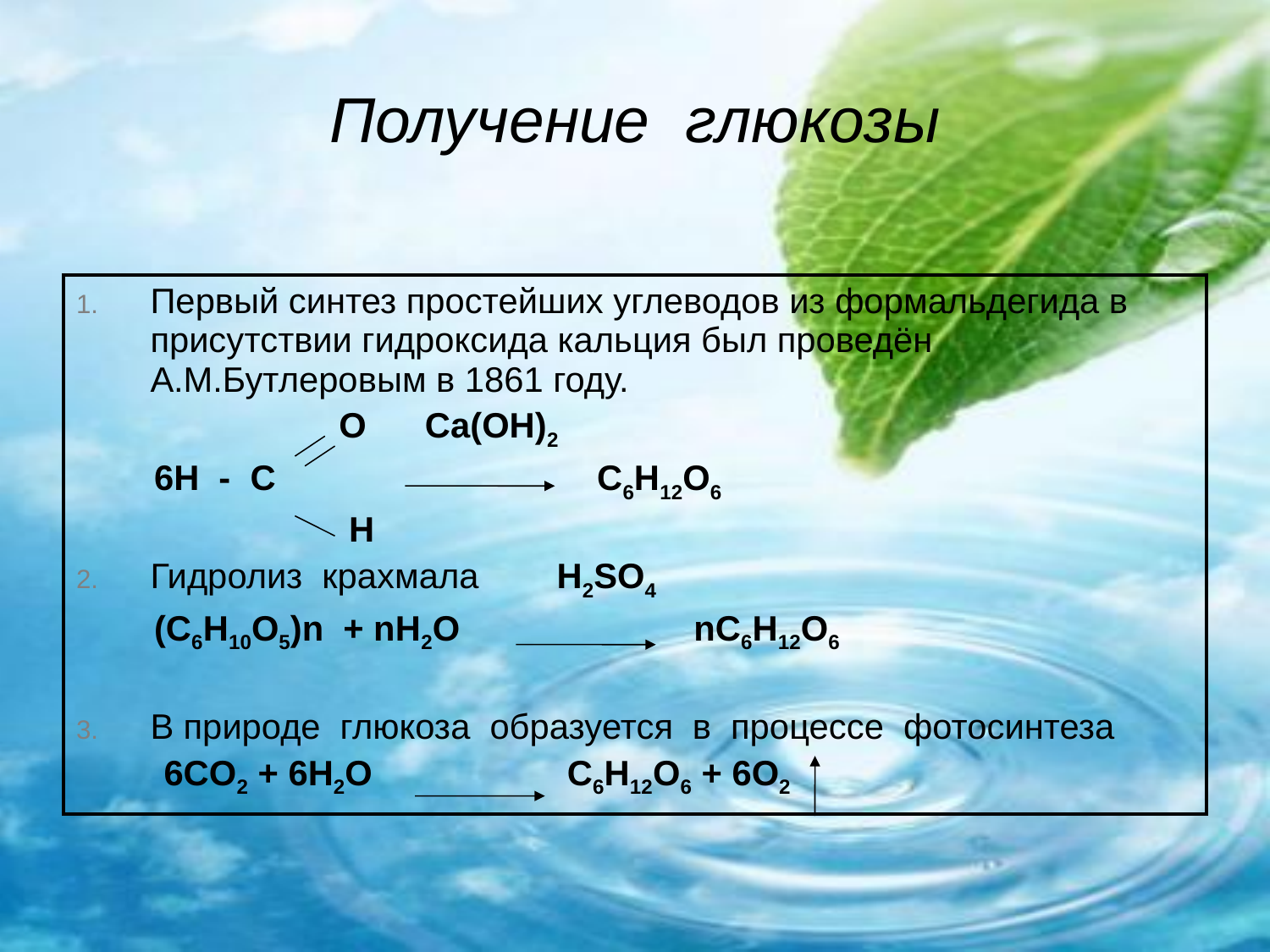

# Получение  глюкозы
| Первый синтез простейших углеводов из формальдегида в присутствии гидроксида кальция был проведён А.М.Бутлеровым в 1861 году. O Ca(OH)2 6H - C C6H12O6 H Гидролиз крахмала H2SO4 (C6H10O5)n + nH2O nC6H12O6 В природе глюкоза образуется в процессе фотосинтеза 6CO2 + 6H2O C6H12O6 + 6O2 |
| --- |